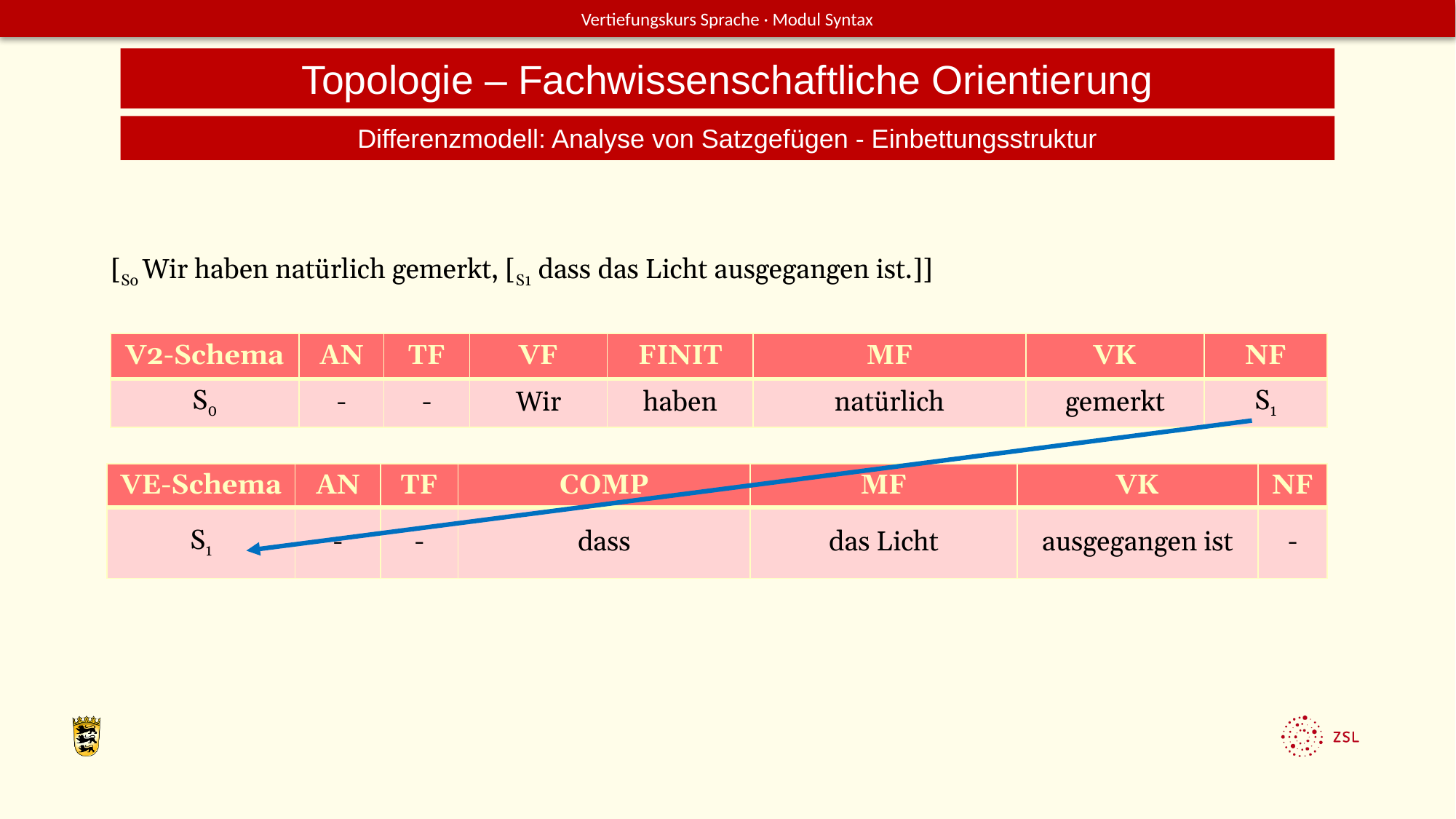

Topologie – Fachwissenschaftliche Orientierung
Differenzmodell: Analyse von Satzgefügen - Einbettungsstruktur
[So Wir haben natürlich gemerkt, [S1 dass das Licht ausgegangen ist.]]
| V2-Schema | AN | TF | VF | FINIT | MF | VK | NF |
| --- | --- | --- | --- | --- | --- | --- | --- |
| S0 | - | - | Wir | haben | natürlich | gemerkt | S1 |
| VE-Schema | AN | TF | COMP | MF | VK | NF |
| --- | --- | --- | --- | --- | --- | --- |
| S1 | - | - | dass | das Licht | ausgegangen ist | - |